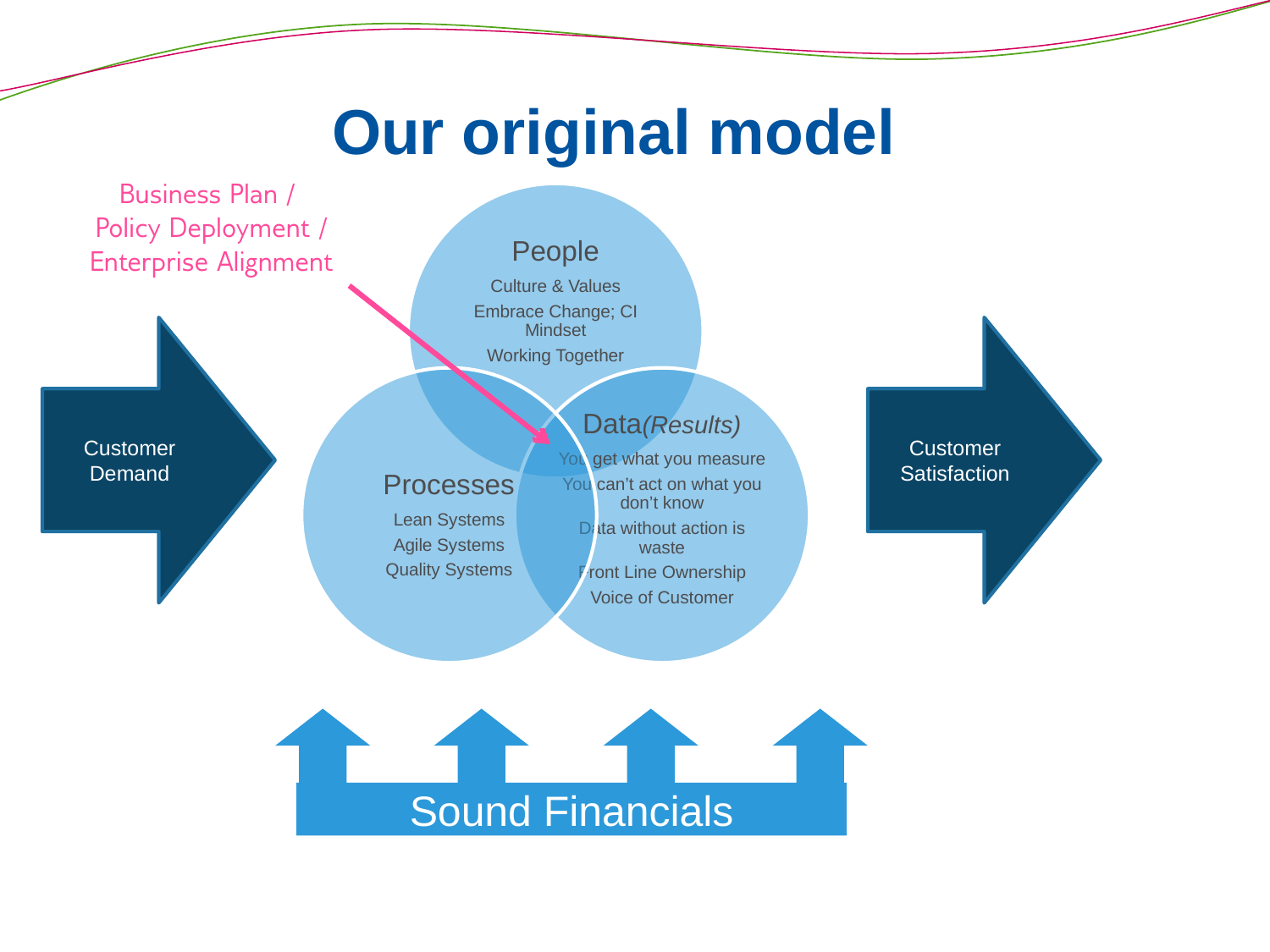

# Our original model
Business Plan /
Policy Deployment / Enterprise Alignment
People
Culture & Values
Embrace Change; CI Mindset
Working Together
Data(Results)
You get what you measure
You can’t act on what you don’t know
Data without action is waste
Front Line Ownership
Voice of Customer

Processes
Lean Systems
Agile Systems
Quality Systems
Customer Demand
Customer Satisfaction

Sound Financials